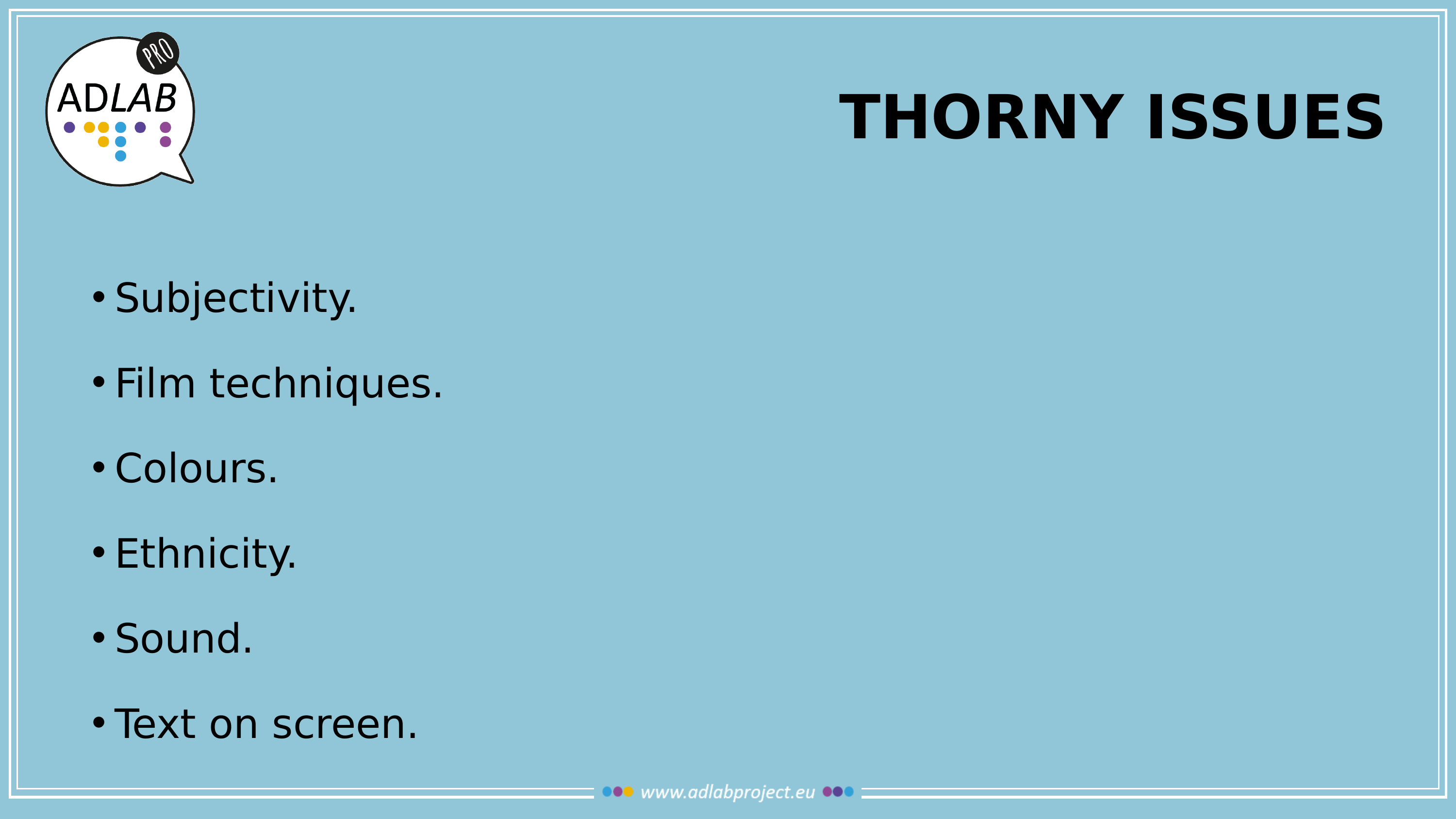

# THORNY ISSUES
Subjectivity.
Film techniques.
Colours.
Ethnicity.
Sound.
Text on screen.